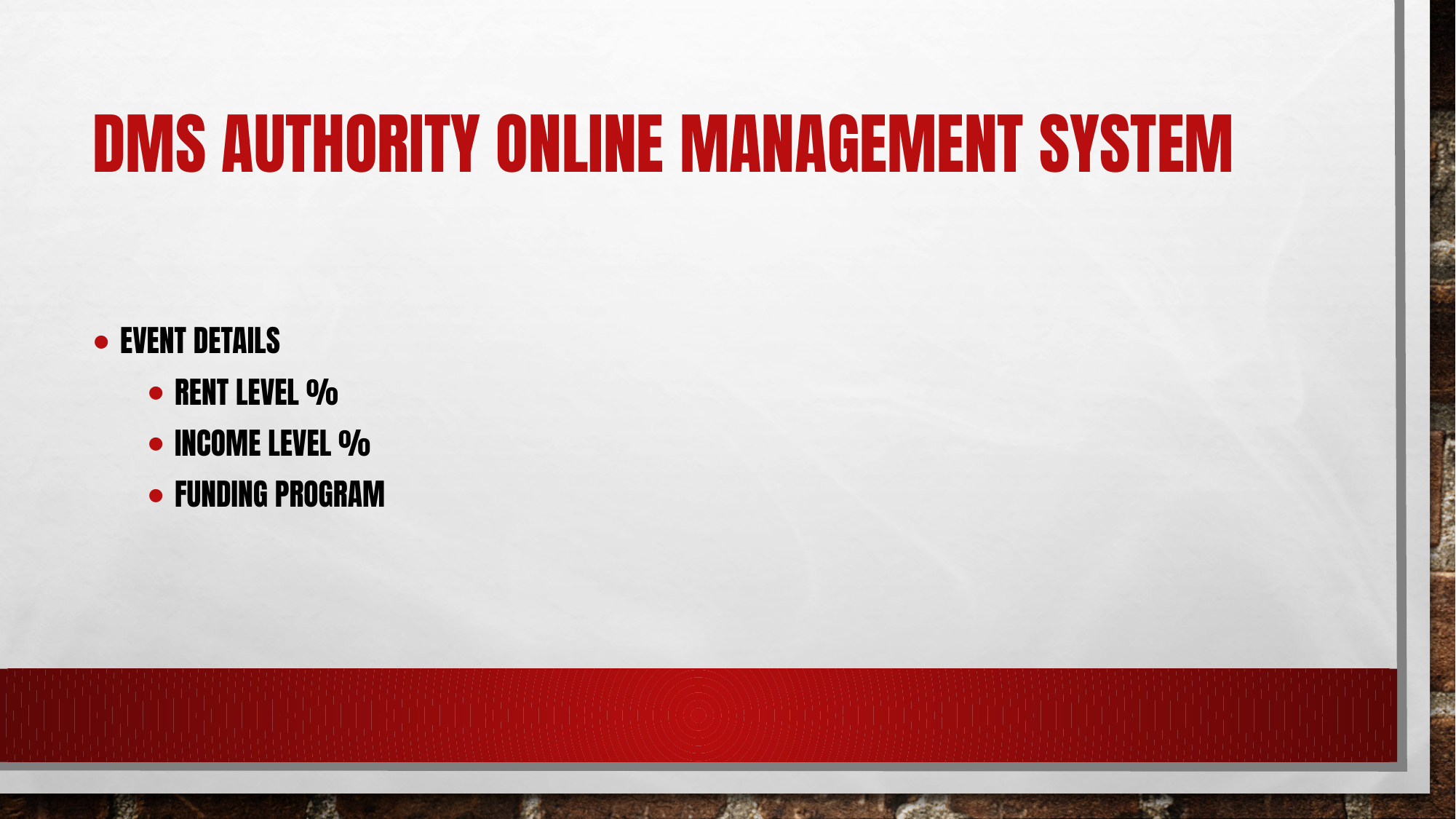

# DMS AUTHORITY ONLINE MANAGEMENT System
Event Details
Rent level %
income level %
funding program